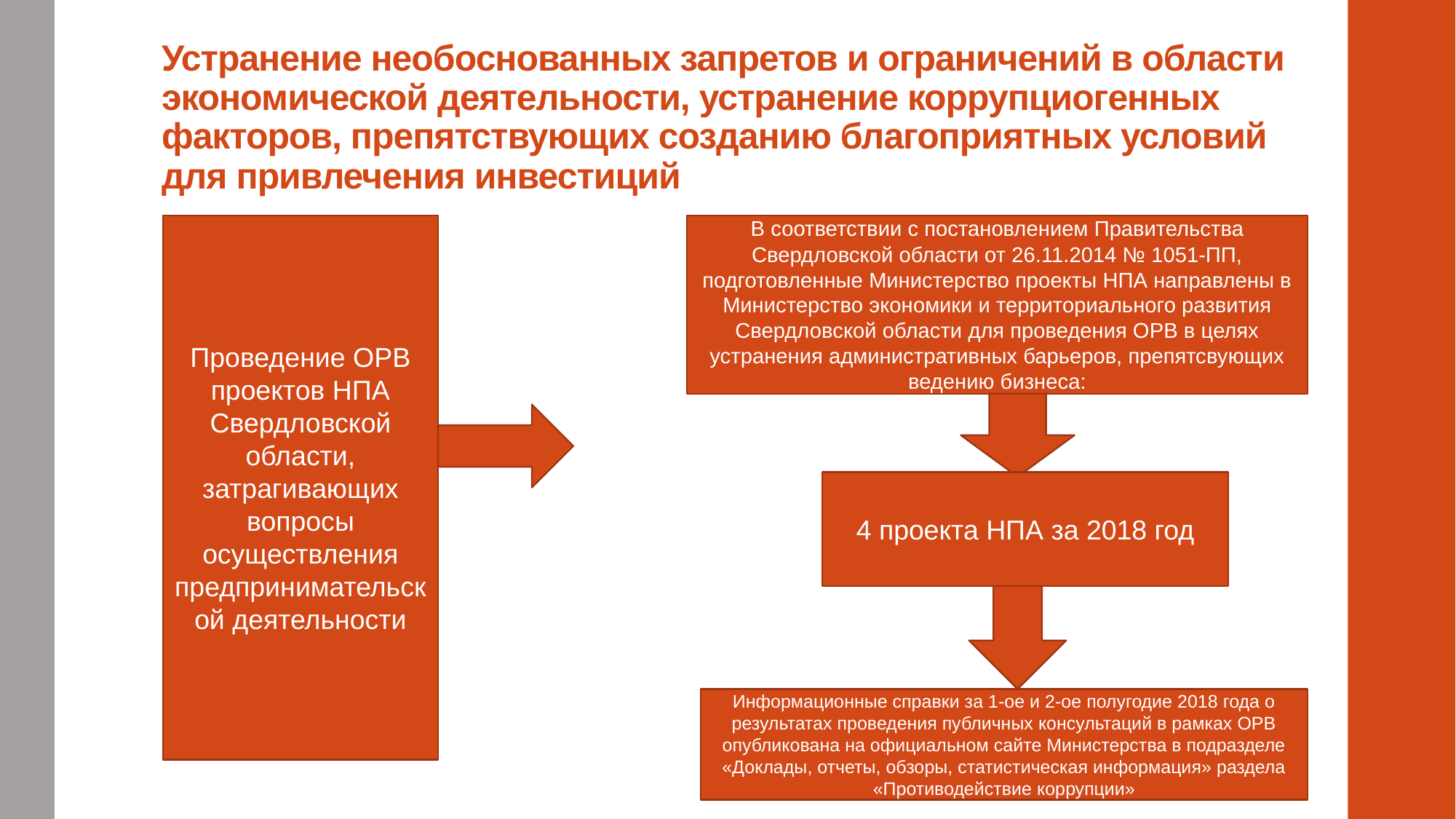

# Устранение необоснованных запретов и ограничений в области экономической деятельности, устранение коррупциогенных факторов, препятствующих созданию благоприятных условий для привлечения инвестиций
В соответствии с постановлением Правительства Свердловской области от 26.11.2014 № 1051-ПП, подготовленные Министерство проекты НПА направлены в Министерство экономики и территориального развития Свердловской области для проведения ОРВ в целях устранения административных барьеров, препятсвующих ведению бизнеса:
Проведение ОРВ проектов НПА Свердловской области, затрагивающих вопросы осуществления предпринимательской деятельности

4 проекта НПА за 2018 год

Информационные справки за 1-ое и 2-ое полугодие 2018 года о результатах проведения публичных консультаций в рамках ОРВ опубликована на официальном сайте Министерства в подразделе «Доклады, отчеты, обзоры, статистическая информация» раздела «Противодействие коррупции»